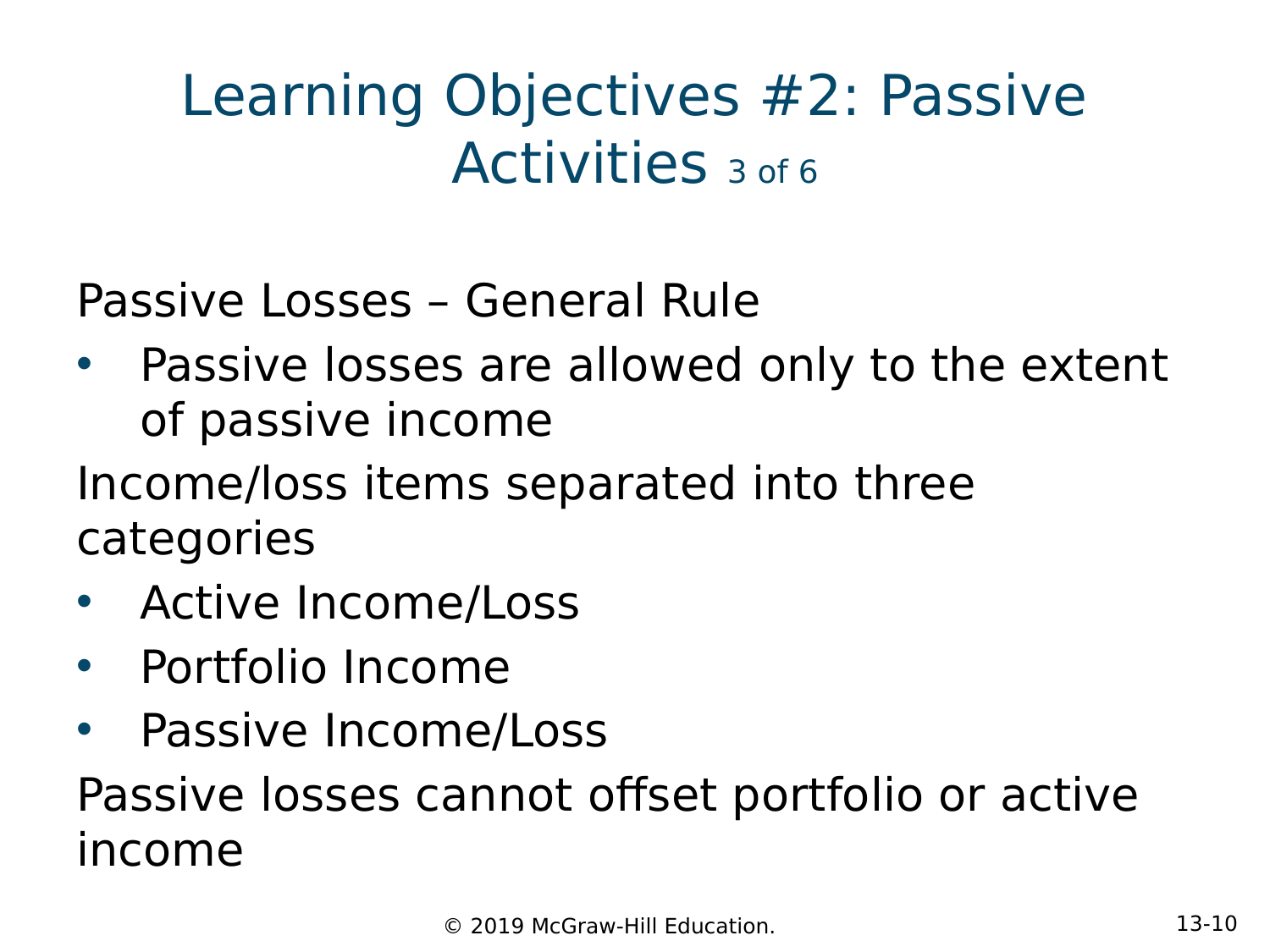

# Learning Objectives #2: Passive Activities 3 of 6
Passive Losses – General Rule
Passive losses are allowed only to the extent of passive income
Income/loss items separated into three categories
Active Income/Loss
Portfolio Income
Passive Income/Loss
Passive losses cannot offset portfolio or active income